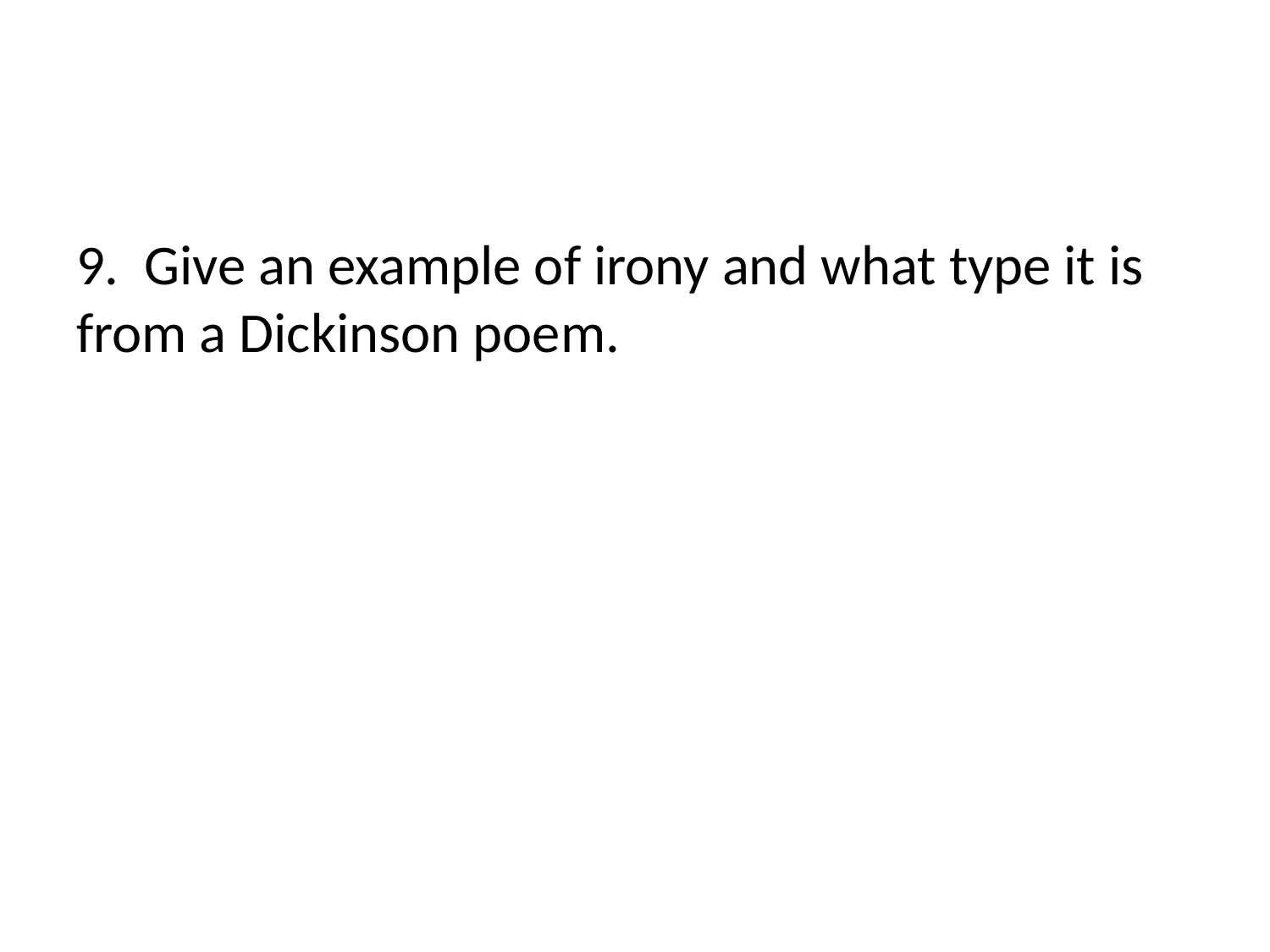

#
9.  Give an example of irony and what type it is from a Dickinson poem.